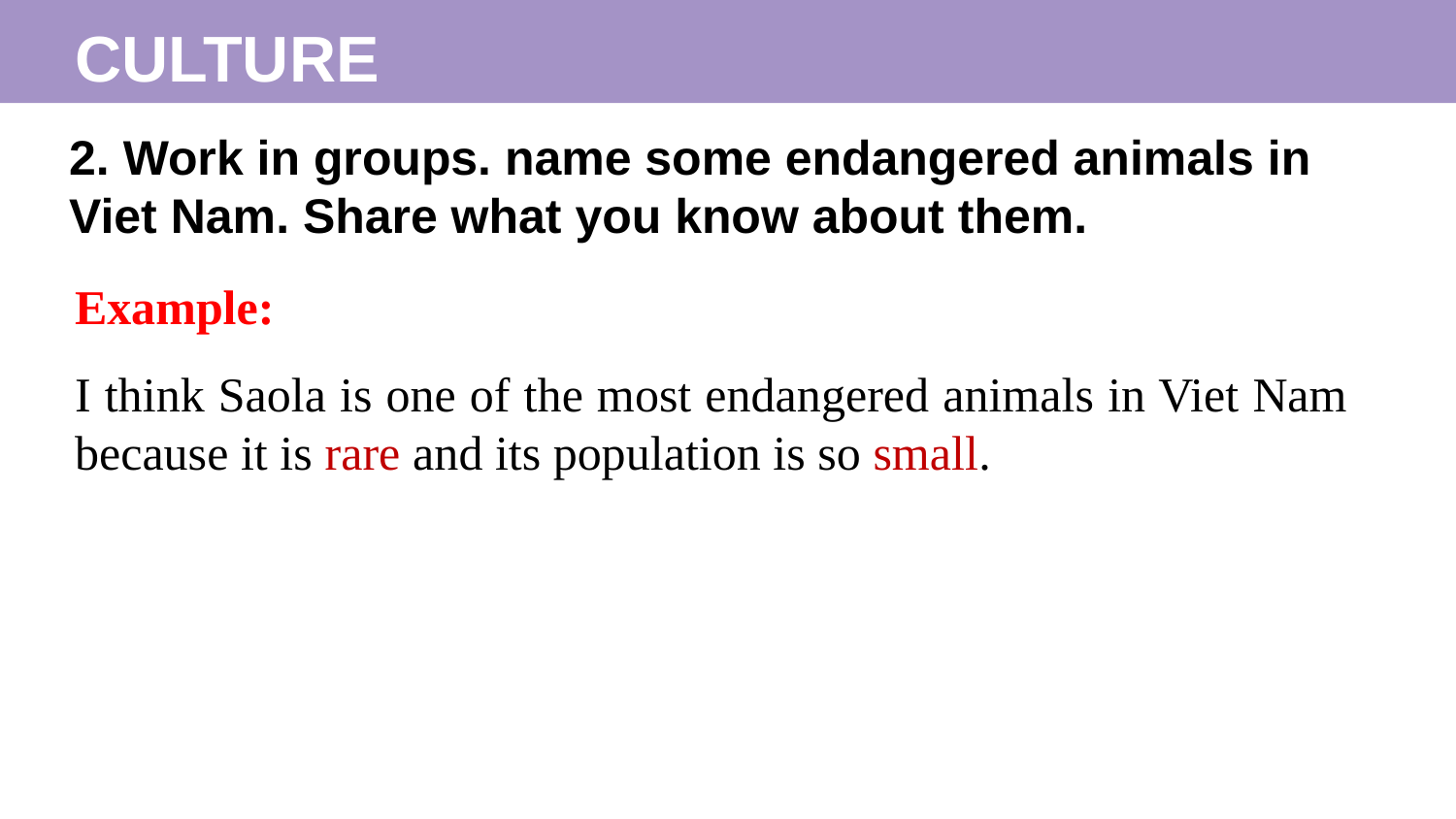

CULTURE
2. Work in groups. name some endangered animals in Viet Nam. Share what you know about them.
Example:

I think Saola is one of the most endangered animals in Viet Nam because it is rare and its population is so small.